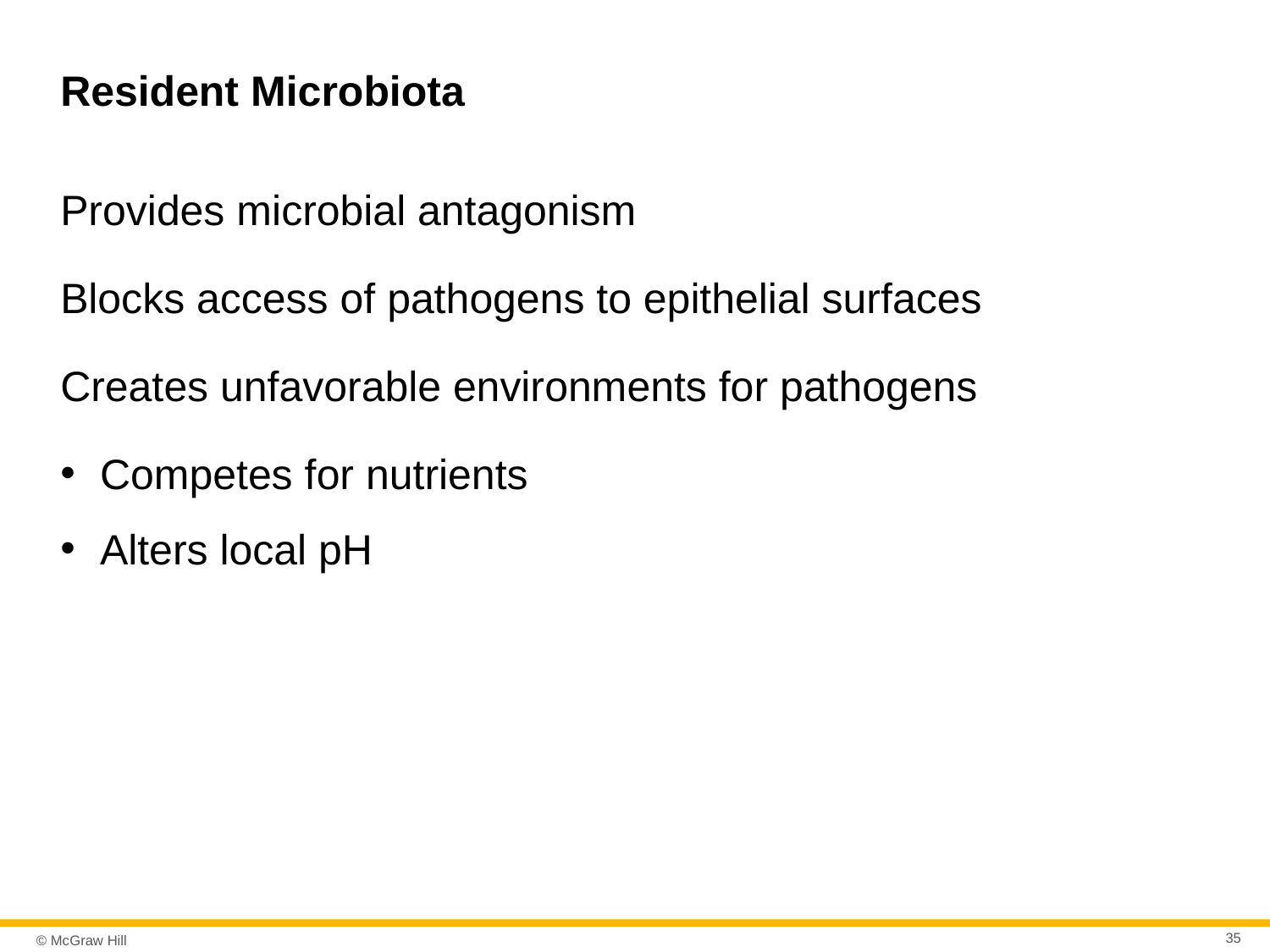

# Resident Microbiota
Provides microbial antagonism
Blocks access of pathogens to epithelial surfaces
Creates unfavorable environments for pathogens
Competes for nutrients
Alters local pH